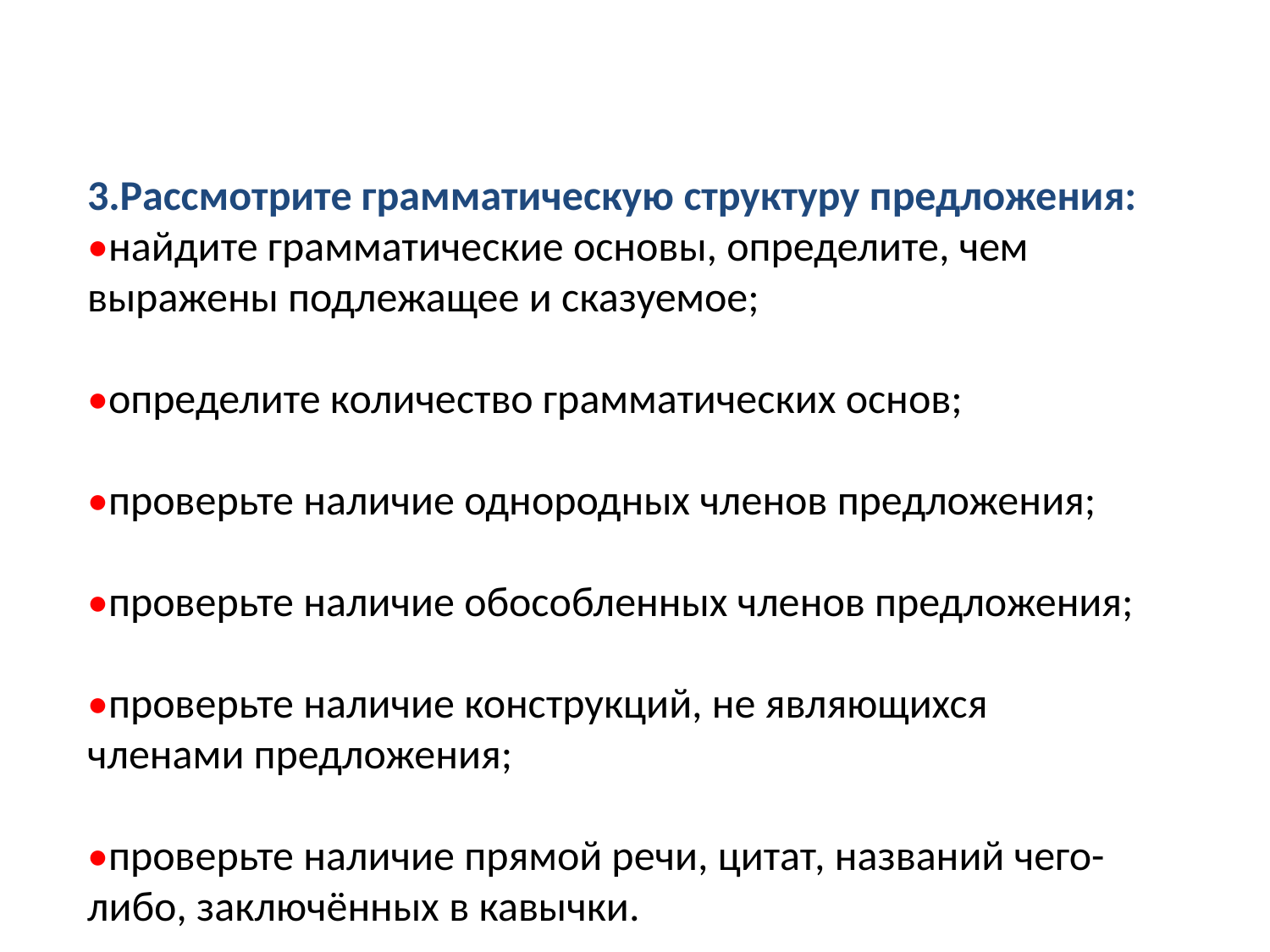

3.Рассмотрите грамматическую структуру предложения:
•найдите грамматические основы, определите, чем выражены подлежащее и сказуемое;

•определите количество грамматических основ;

•проверьте наличие однородных членов предложения;

•проверьте наличие обособленных членов предложения;

•проверьте наличие конструкций, не являющихся членами предложения;

•проверьте наличие прямой речи, цитат, названий чего-либо, заключённых в кавычки.